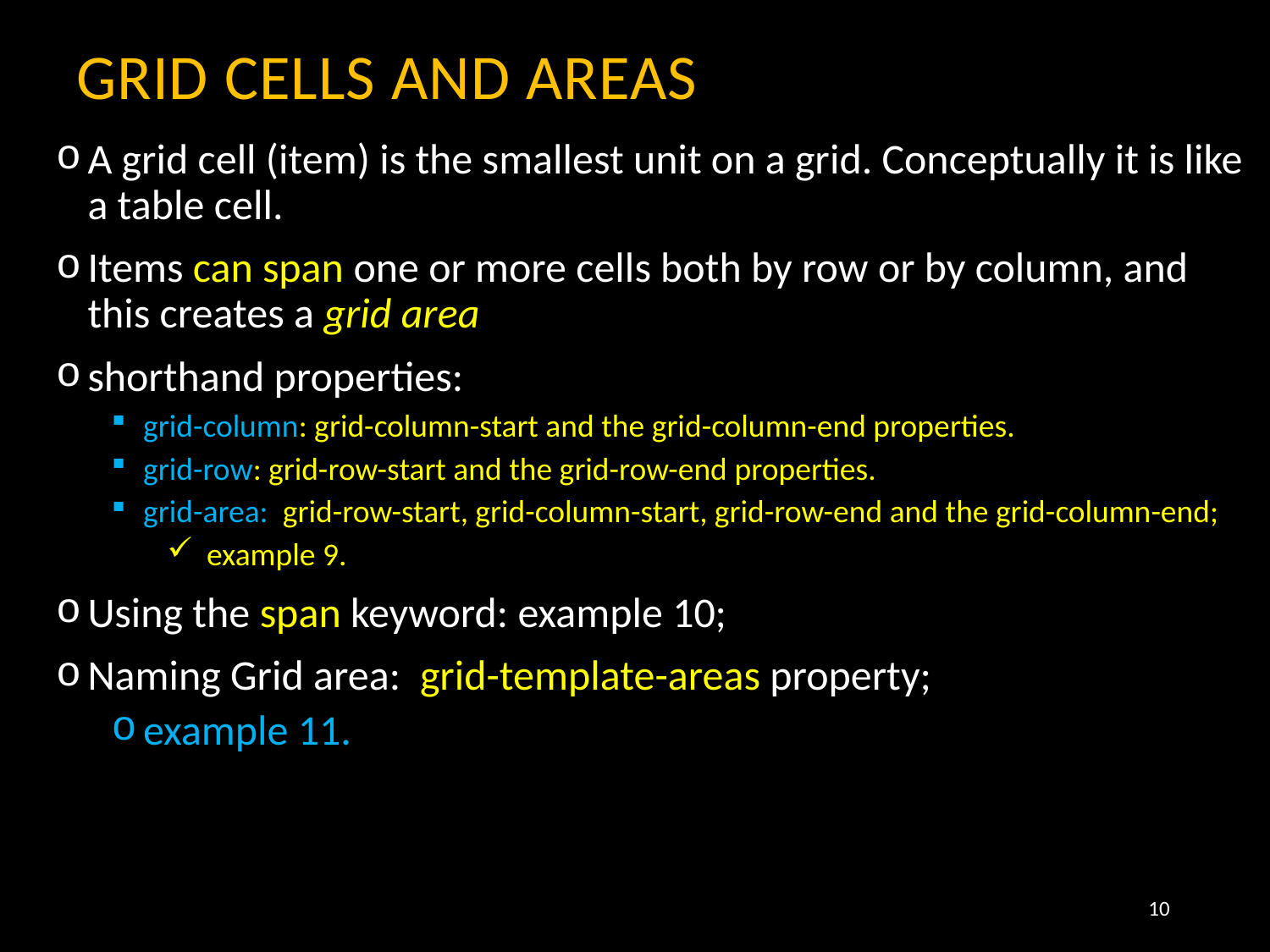

Grid cells and areas

A grid cell (item) is the smallest unit on a grid. Conceptually it is like a table cell.
Items can span one or more cells both by row or by column, and this creates a grid area
shorthand properties:
grid-column: grid-column-start and the grid-column-end properties.
grid-row: grid-row-start and the grid-row-end properties.
grid-area:  grid-row-start, grid-column-start, grid-row-end and the grid-column-end;
example 9.
Using the span keyword: example 10;
Naming Grid area:  grid-template-areas property;
example 11.

10